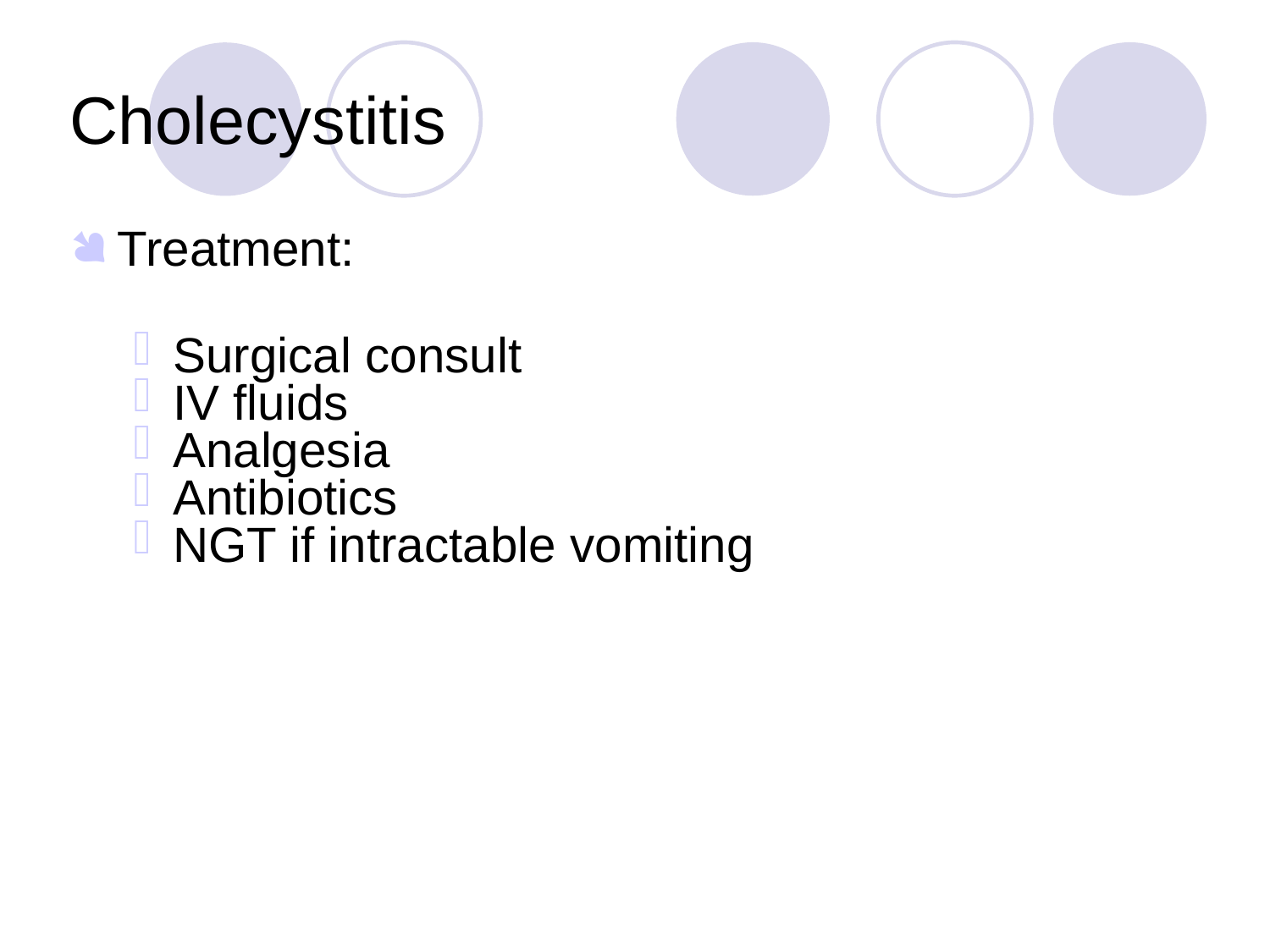

Cholecystitis
Treatment:

Surgical consult
IV fluids
Analgesia
Antibiotics
NGT if intractable vomiting